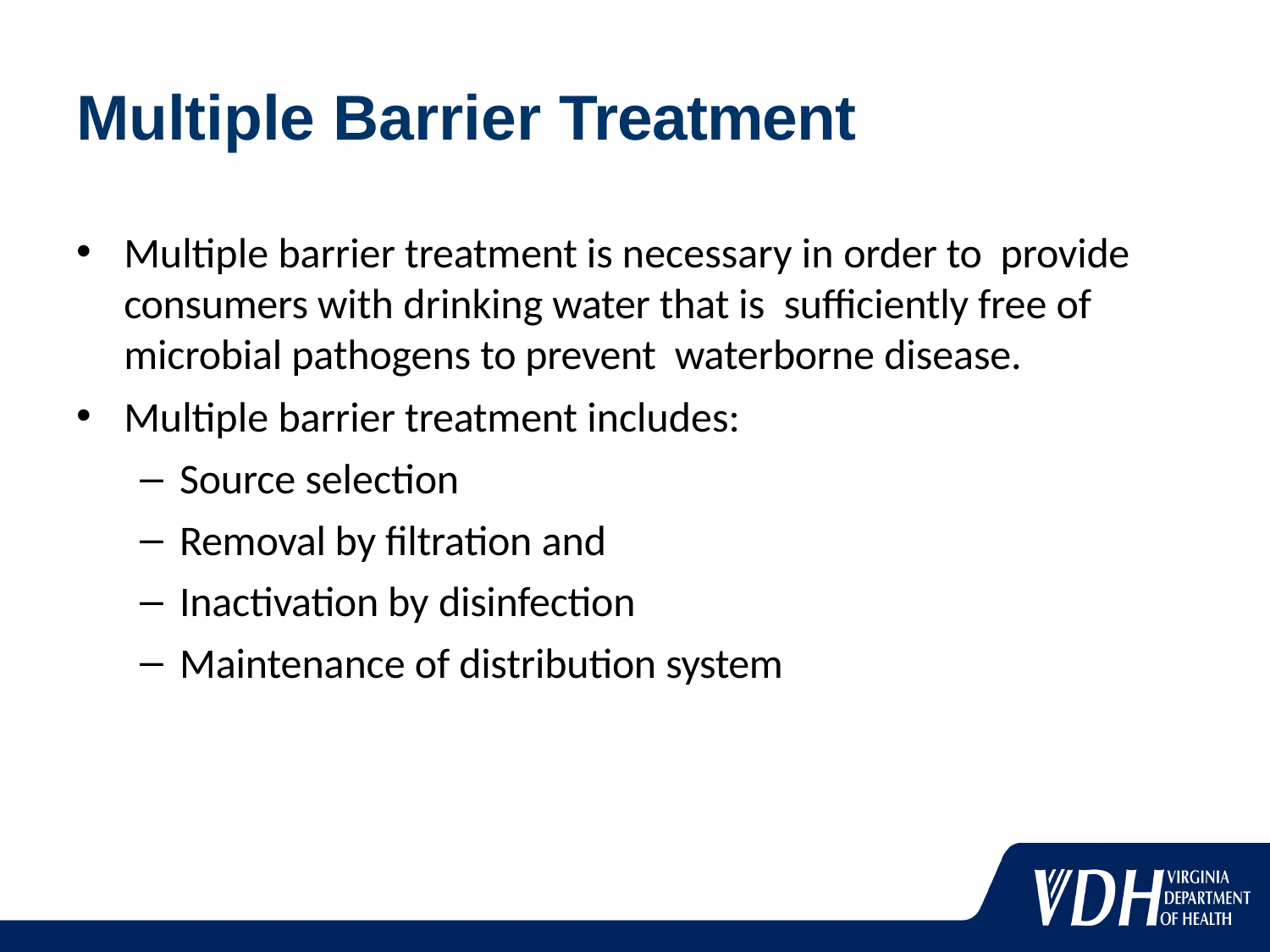

# Multiple Barrier Treatment
Multiple barrier treatment is necessary in order to  provide consumers with drinking water that is  sufficiently free of microbial pathogens to prevent  waterborne disease.
Multiple barrier treatment includes:
Source selection
Removal by filtration and
Inactivation by disinfection
Maintenance of distribution system